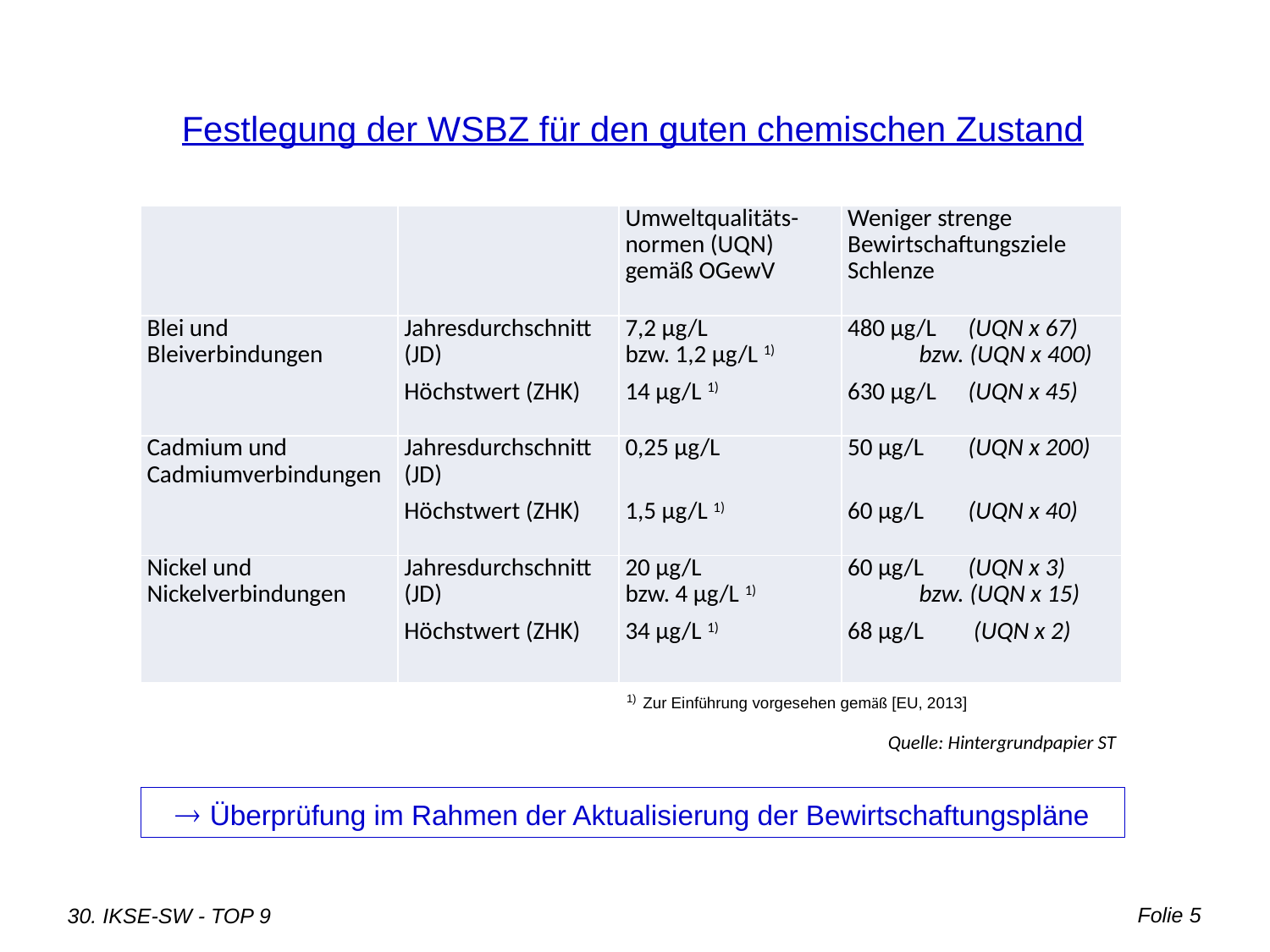

Festlegung der WSBZ für den guten chemischen Zustand
|  |  | Umweltqualitäts-normen (UQN) gemäß OGewV | Weniger strenge Bewirtschaftungsziele Schlenze |
| --- | --- | --- | --- |
| Blei und Bleiverbindungen | Jahresdurchschnitt (JD) Höchstwert (ZHK) | 7,2 µg/L bzw. 1,2 µg/L 1) 14 µg/L 1) | 480 µg/L (UQN x 67) bzw. (UQN x 400) 630 µg/L (UQN x 45) |
| Cadmium und Cadmiumverbindungen | Jahresdurchschnitt (JD) Höchstwert (ZHK) | 0,25 µg/L   1,5 µg/L 1) | 50 µg/L (UQN x 200)   60 µg/L (UQN x 40) |
| Nickel und Nickelverbindungen | Jahresdurchschnitt (JD) Höchstwert (ZHK) | 20 µg/L bzw. 4 µg/L 1) 34 µg/L 1) | 60 µg/L (UQN x 3) bzw. (UQN x 15) 68 µg/L (UQN x 2) |
1)  Zur Einführung vorgesehen gemäß [EU, 2013]
Quelle: Hintergrundpapier ST
→ Überprüfung im Rahmen der Aktualisierung der Bewirtschaftungspläne
Folie 5
30. IKSE-SW - TOP 9